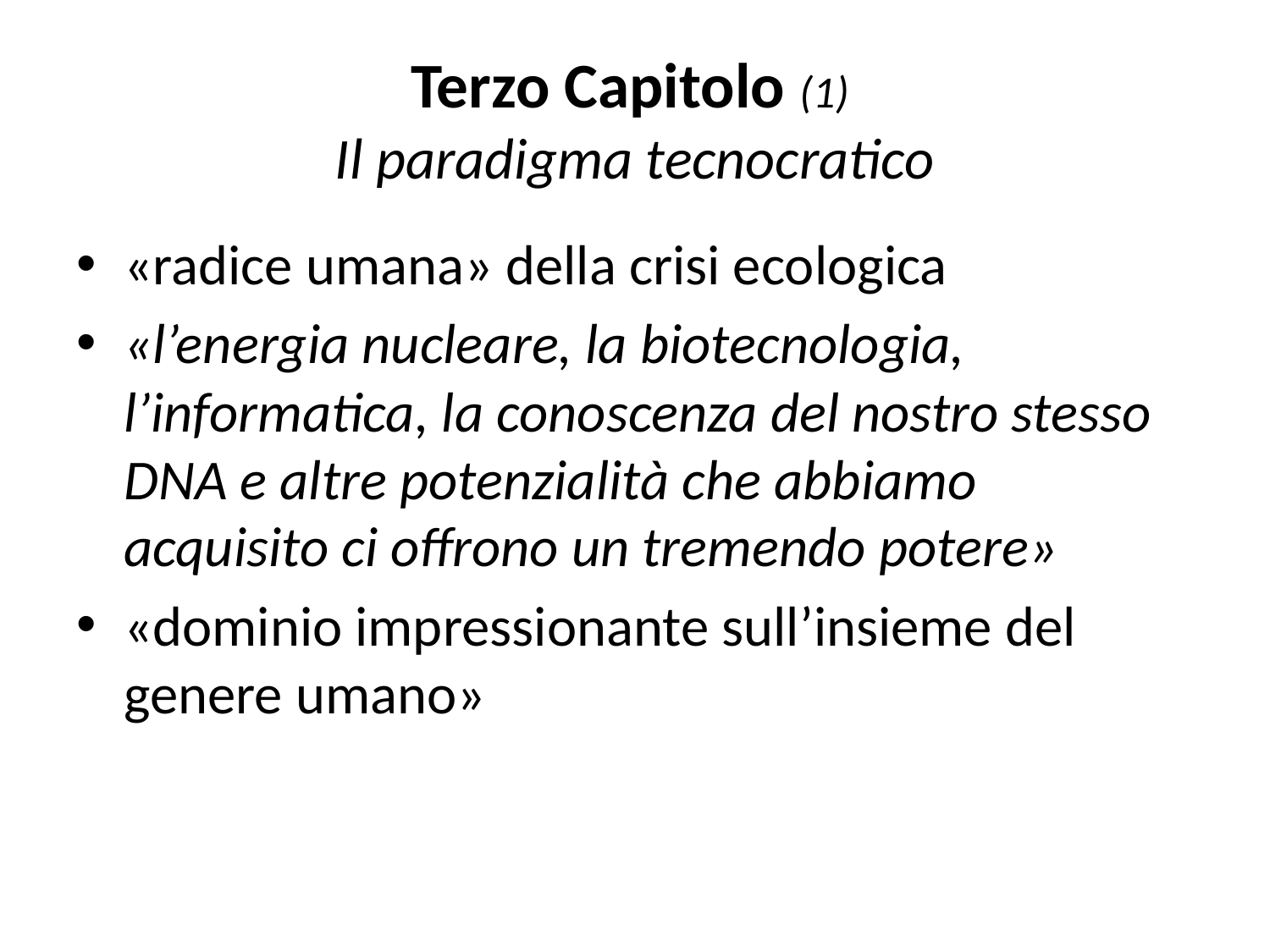

# Terzo Capitolo (1) Il paradigma tecnocratico
«radice umana» della crisi ecologica
«l’energia nucleare, la biotecnologia, l’informatica, la conoscenza del nostro stesso DNA e altre potenzialità che abbiamo acquisito ci offrono un tremendo potere»
«dominio impressionante sull’insieme del genere umano»